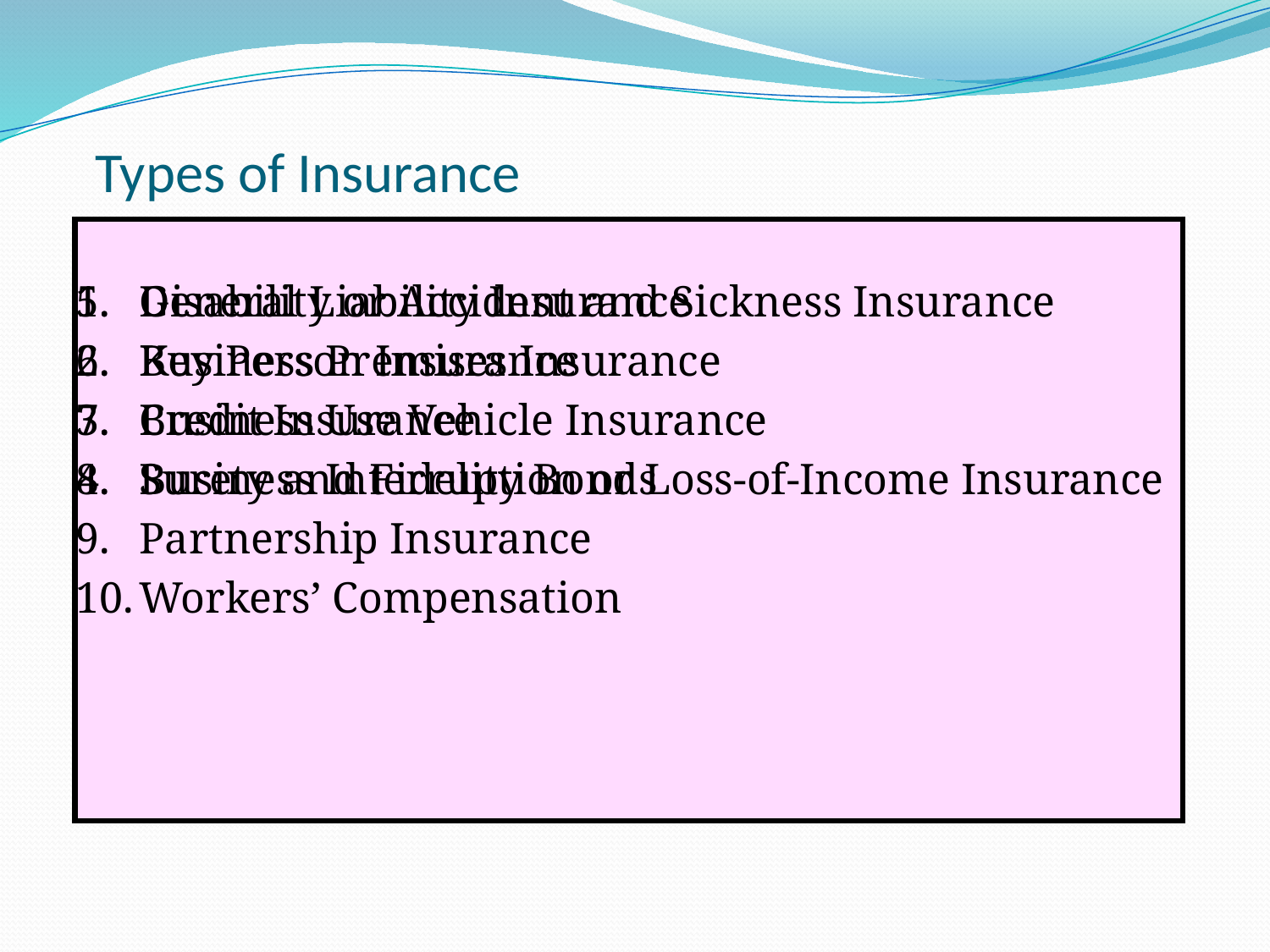

# Types of Insurance

1.	General Liability Insurance
2.	Business Premises Insurance
3.	Business Use Vehicle Insurance
4.	Business Interruption or Loss-of-Income Insurance
5.	Disability or Accident and Sickness Insurance
6.	Key Person Insurance
7.	Credit Insurance
8.	Surety and Fidelity Bonds
9.	Partnership Insurance
10.	Workers’ Compensation